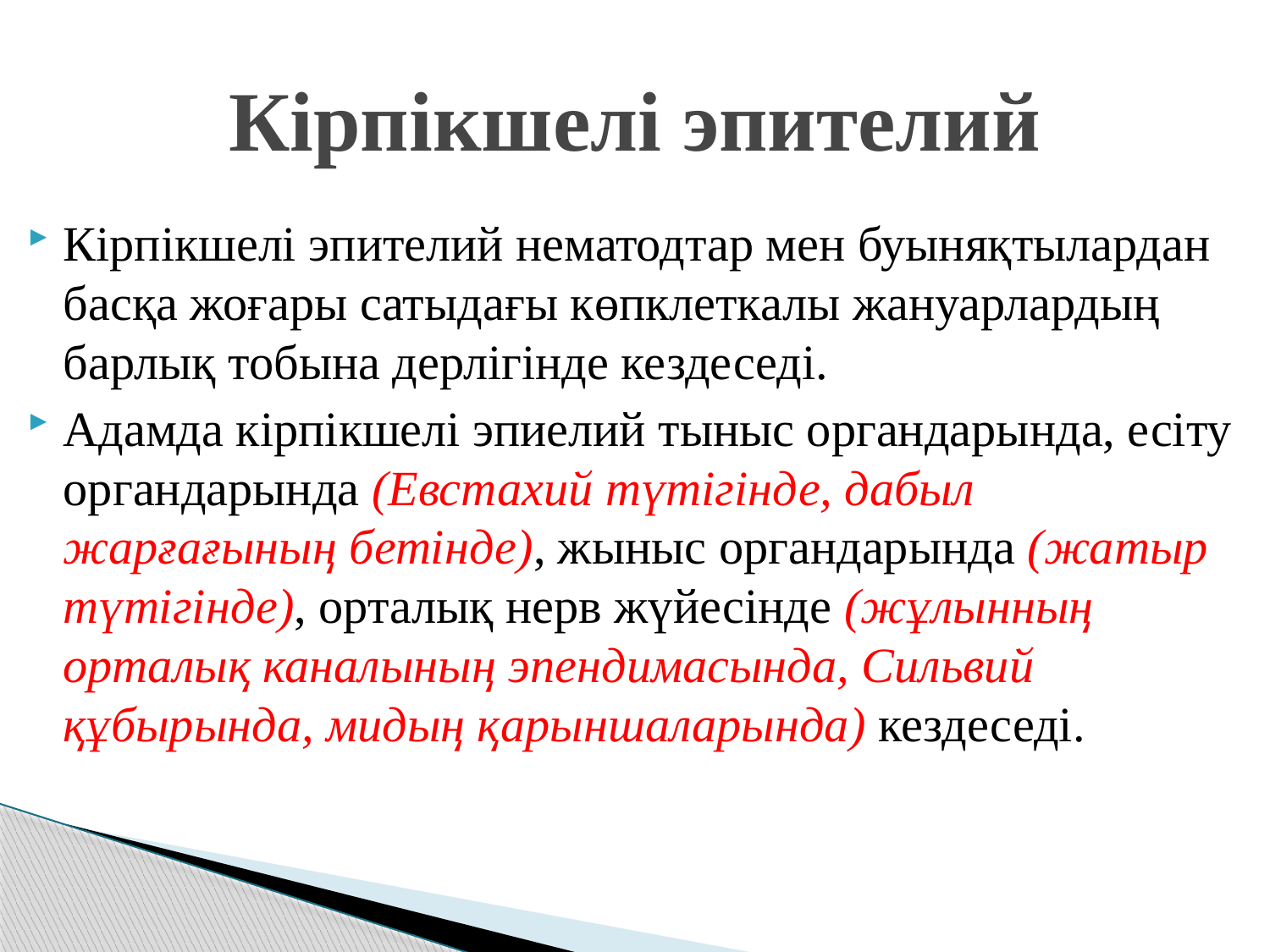

# Кірпікшелі эпителий
Кірпікшелі эпителий нематодтар мен буыняқтылардан басқа жоғары сатыдағы көпклеткалы жануарлардың барлық тобына дерлігінде кездеседі.
Адамда кірпікшелі эпиелий тыныс органдарында, есіту органдарында (Евстахий түтігінде, дабыл жарғағының бетінде), жыныс органдарында (жатыр түтігінде), орталық нерв жүйесінде (жұлынның орталық каналының эпендимасында, Сильвий құбырында, мидың қарыншаларында) кездеседі.